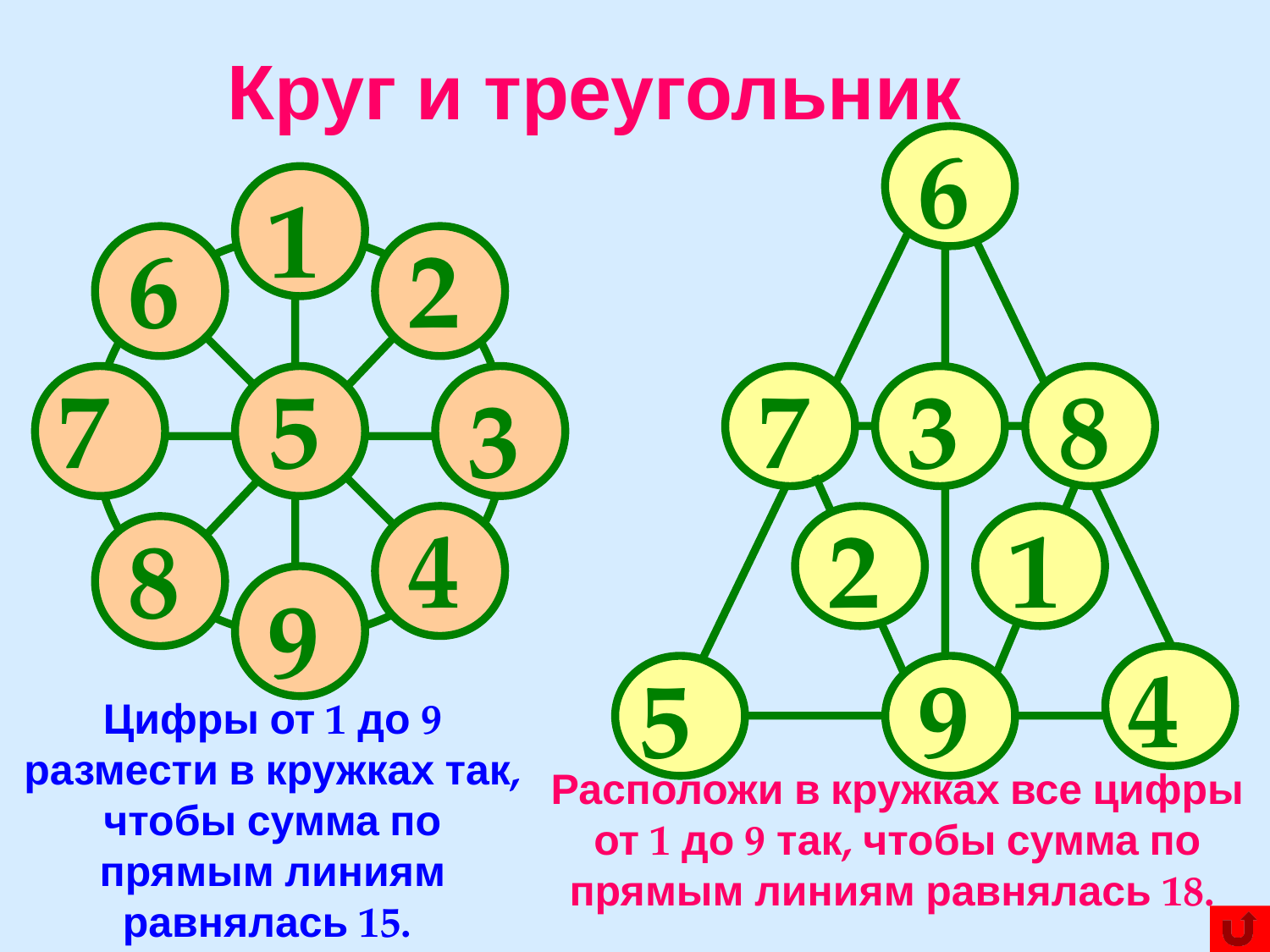

Круг и треугольник
6

1

6
2

7
5
7
3
8

3

4
2
1
8

9

4
5
9

Цифры от 1 до 9 размести в кружках так, чтобы сумма по прямым линиям равнялась 15.
Расположи в кружках все цифры от 1 до 9 так, чтобы сумма по прямым линиям равнялась 18.